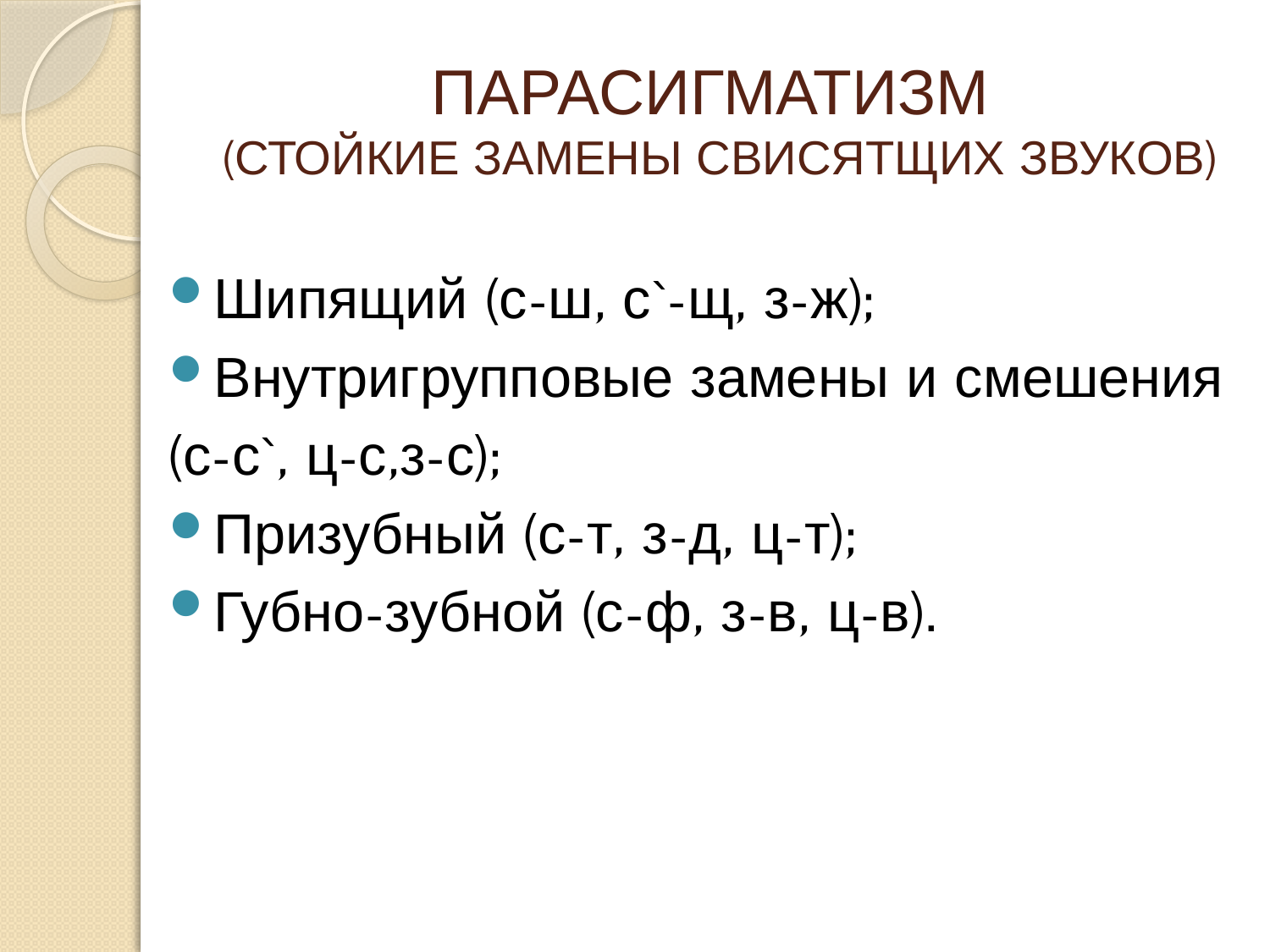

# ПАРАСИГМАТИЗМ (СТОЙКИЕ ЗАМЕНЫ СВИСЯТЩИХ ЗВУКОВ)
Шипящий (с-ш, с`-щ, з-ж);
Внутригрупповые замены и смешения
(с-с`, ц-с,з-с);
Призубный (с-т, з-д, ц-т);
Губно-зубной (с-ф, з-в, ц-в).